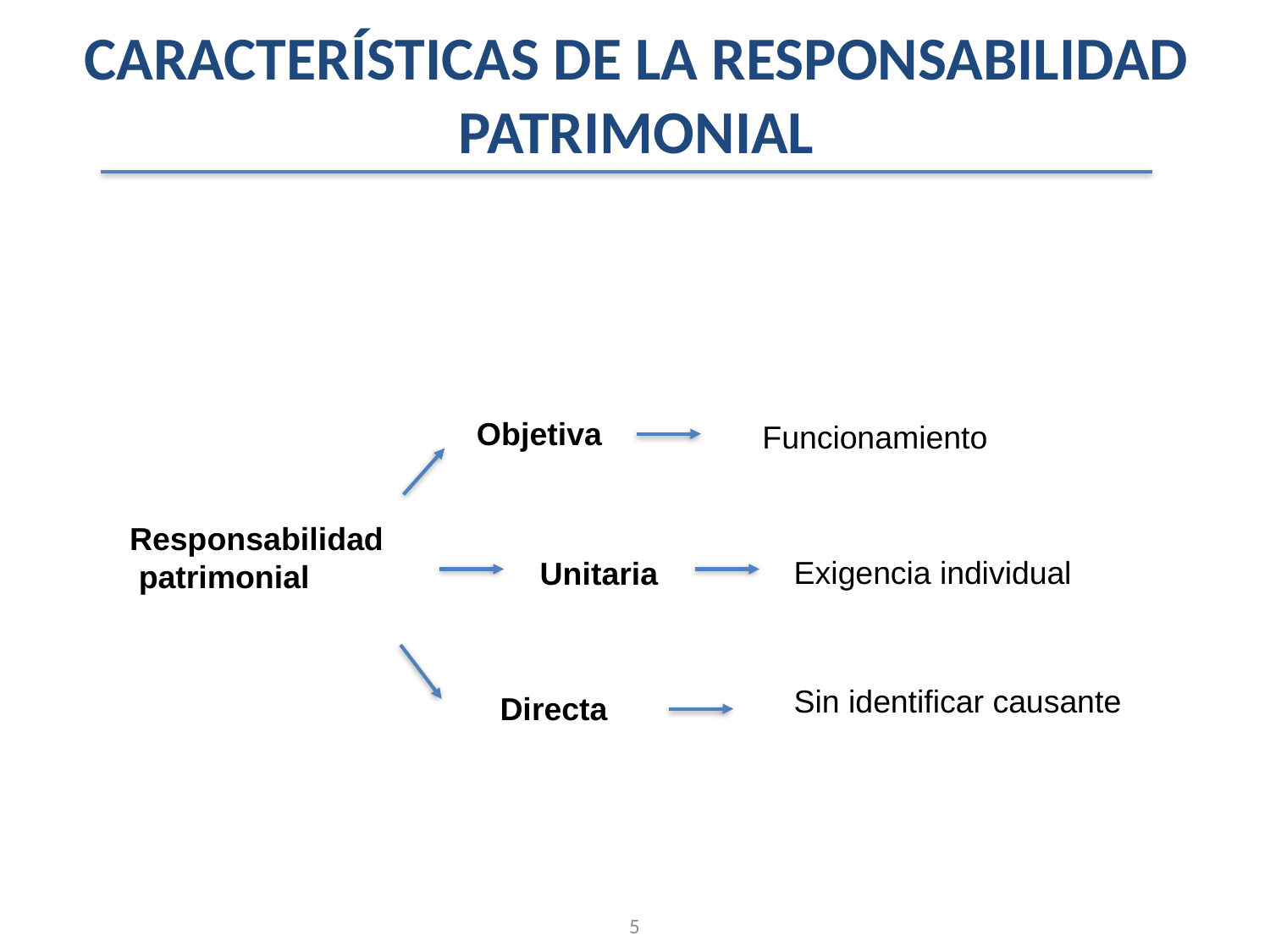

CARACTERÍSTICAS DE LA RESPONSABILIDAD PATRIMONIAL

Responsabilidad
 patrimonial

Objetiva

Funcionamiento
Exigencia individual
Unitaria

Sin identificar causante

Directa
5